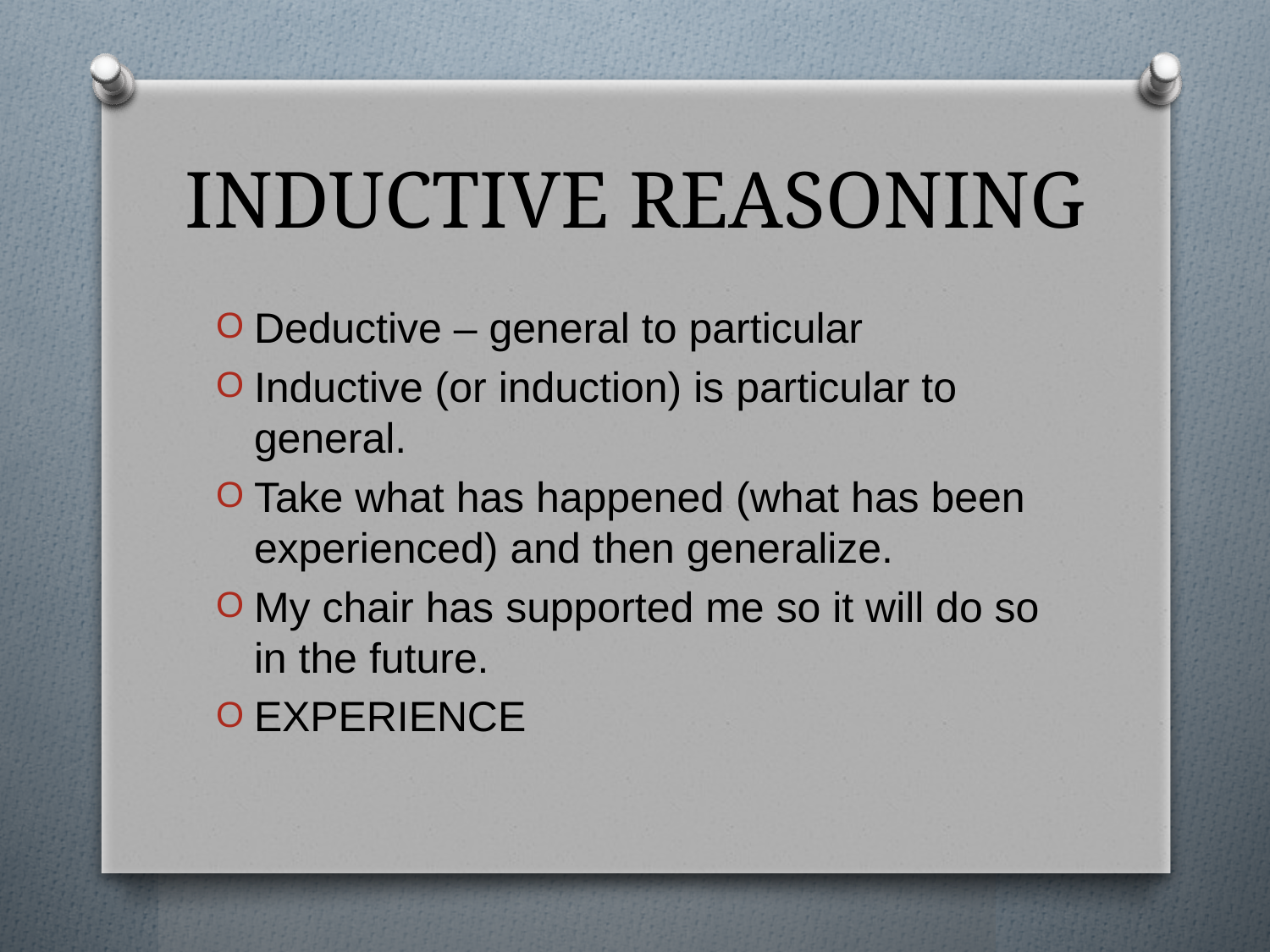

# INDUCTIVE REASONING
Deductive – general to particular
Inductive (or induction) is particular to general.
Take what has happened (what has been experienced) and then generalize.
My chair has supported me so it will do so in the future.
EXPERIENCE